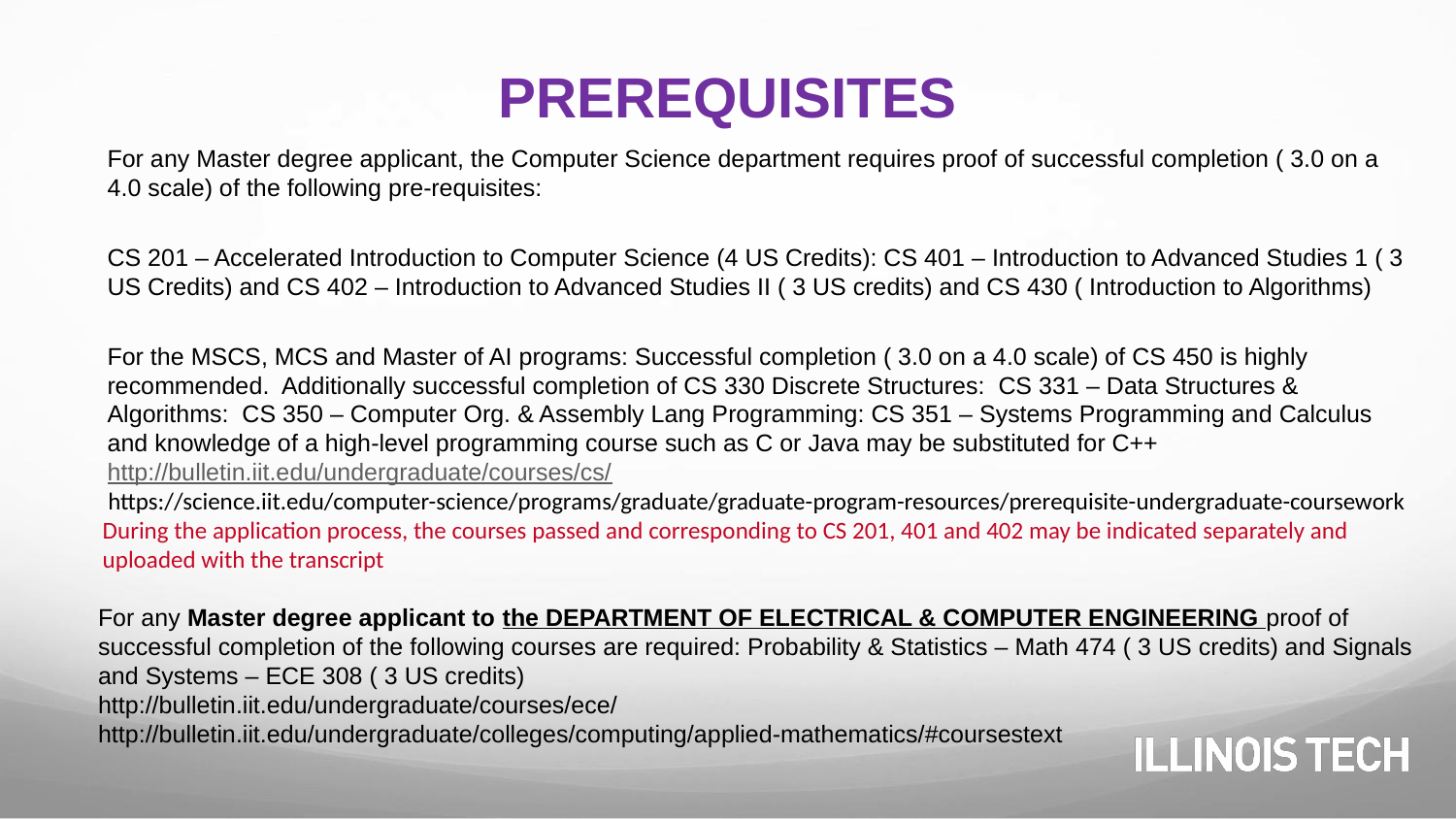

# PREREQUISITES
For any Master degree applicant, the Computer Science department requires proof of successful completion ( 3.0 on a 4.0 scale) of the following pre-requisites:
CS 201 – Accelerated Introduction to Computer Science (4 US Credits): CS 401 – Introduction to Advanced Studies 1 ( 3 US Credits) and CS 402 – Introduction to Advanced Studies II ( 3 US credits) and CS 430 ( Introduction to Algorithms)
For the MSCS, MCS and Master of AI programs: Successful completion ( 3.0 on a 4.0 scale) of CS 450 is highly recommended.  Additionally successful completion of CS 330 Discrete Structures:  CS 331 – Data Structures & Algorithms:  CS 350 – Computer Org. & Assembly Lang Programming: CS 351 – Systems Programming and Calculus and knowledge of a high-level programming course such as C or Java may be substituted for C++  http://bulletin.iit.edu/undergraduate/courses/cs/
   https://science.iit.edu/computer-science/programs/graduate/graduate-program-resources/prerequisite-undergraduate-coursework
  During the application process, the courses passed and corresponding to CS 201, 401 and 402 may be indicated separately and
  uploaded with the transcript

 For any Master degree applicant to the DEPARTMENT OF ELECTRICAL & COMPUTER ENGINEERING proof of
 successful completion of the following courses are required: Probability & Statistics – Math 474 ( 3 US credits) and Signals
 and Systems – ECE 308 ( 3 US credits)
 http://bulletin.iit.edu/undergraduate/courses/ece/
 http://bulletin.iit.edu/undergraduate/colleges/computing/applied-mathematics/#coursestext